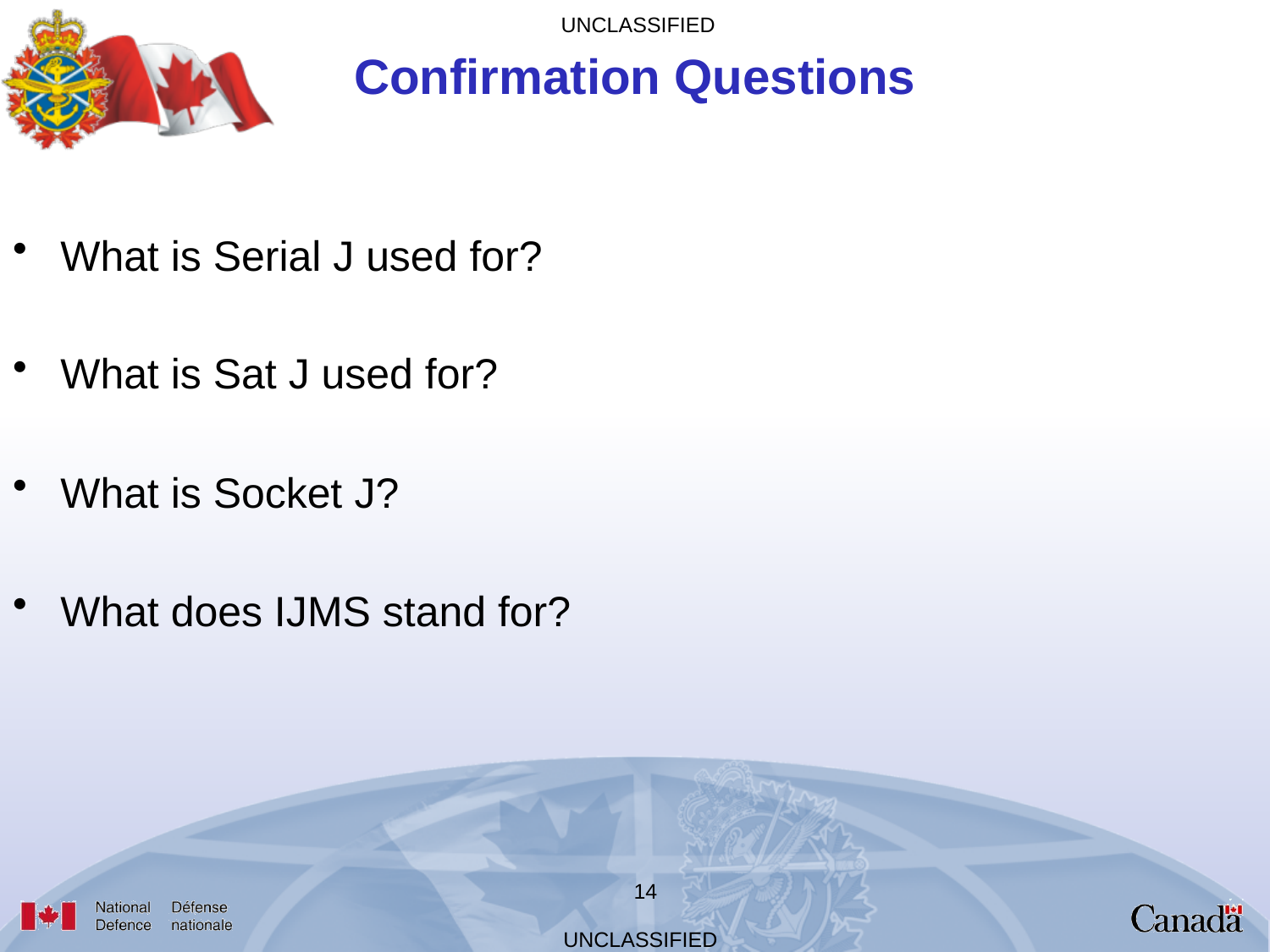

Confirmation Questions
What is Serial J used for?

What is Sat J used for?

What is Socket J?

What does IJMS stand for?